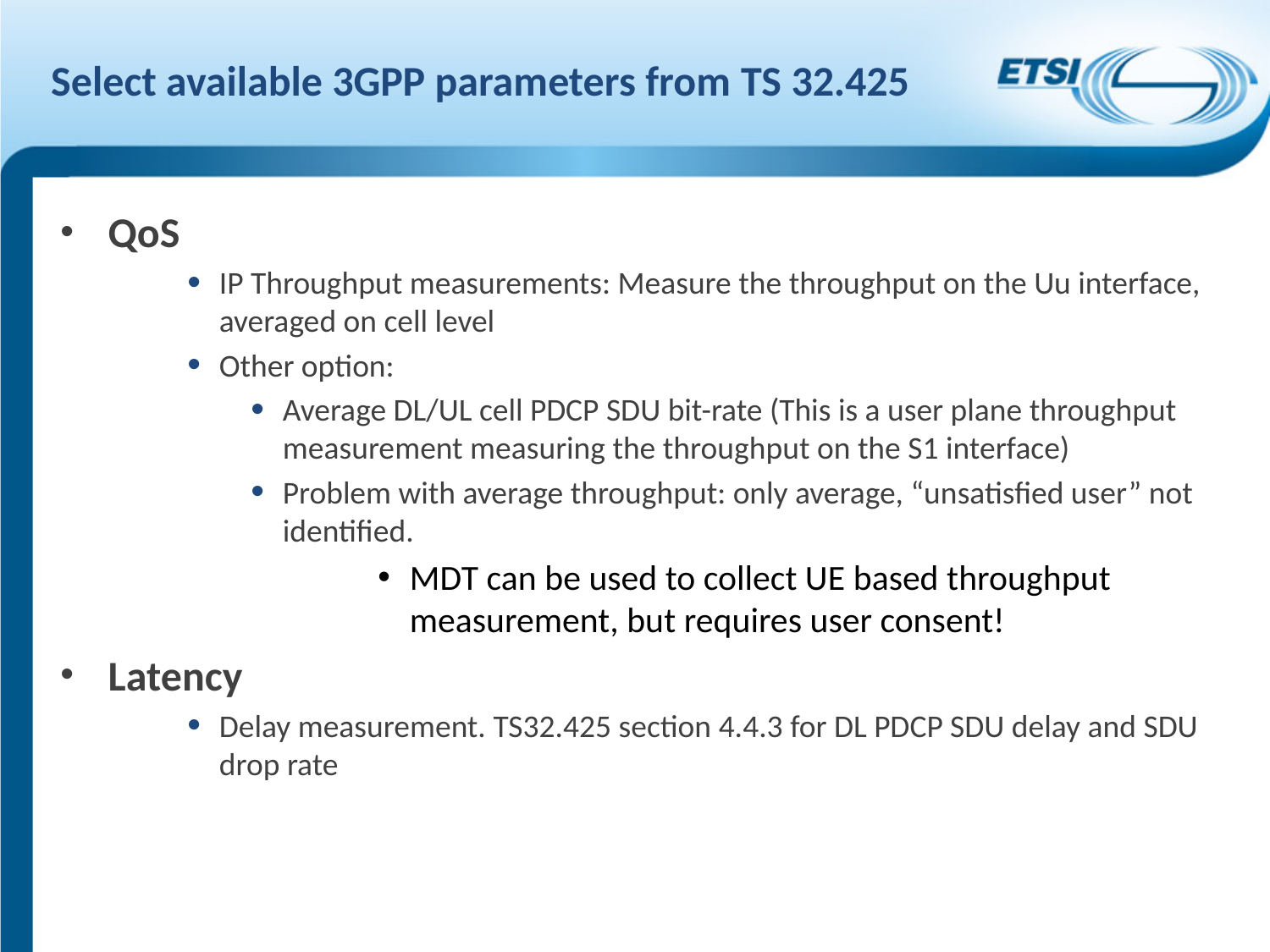

# Select available 3GPP parameters from TS 32.425
QoS
IP Throughput measurements: Measure the throughput on the Uu interface, averaged on cell level
Other option:
Average DL/UL cell PDCP SDU bit-rate (This is a user plane throughput measurement measuring the throughput on the S1 interface)
Problem with average throughput: only average, “unsatisfied user” not identified.
MDT can be used to collect UE based throughput measurement, but requires user consent!
Latency
Delay measurement. TS32.425 section 4.4.3 for DL PDCP SDU delay and SDU drop rate